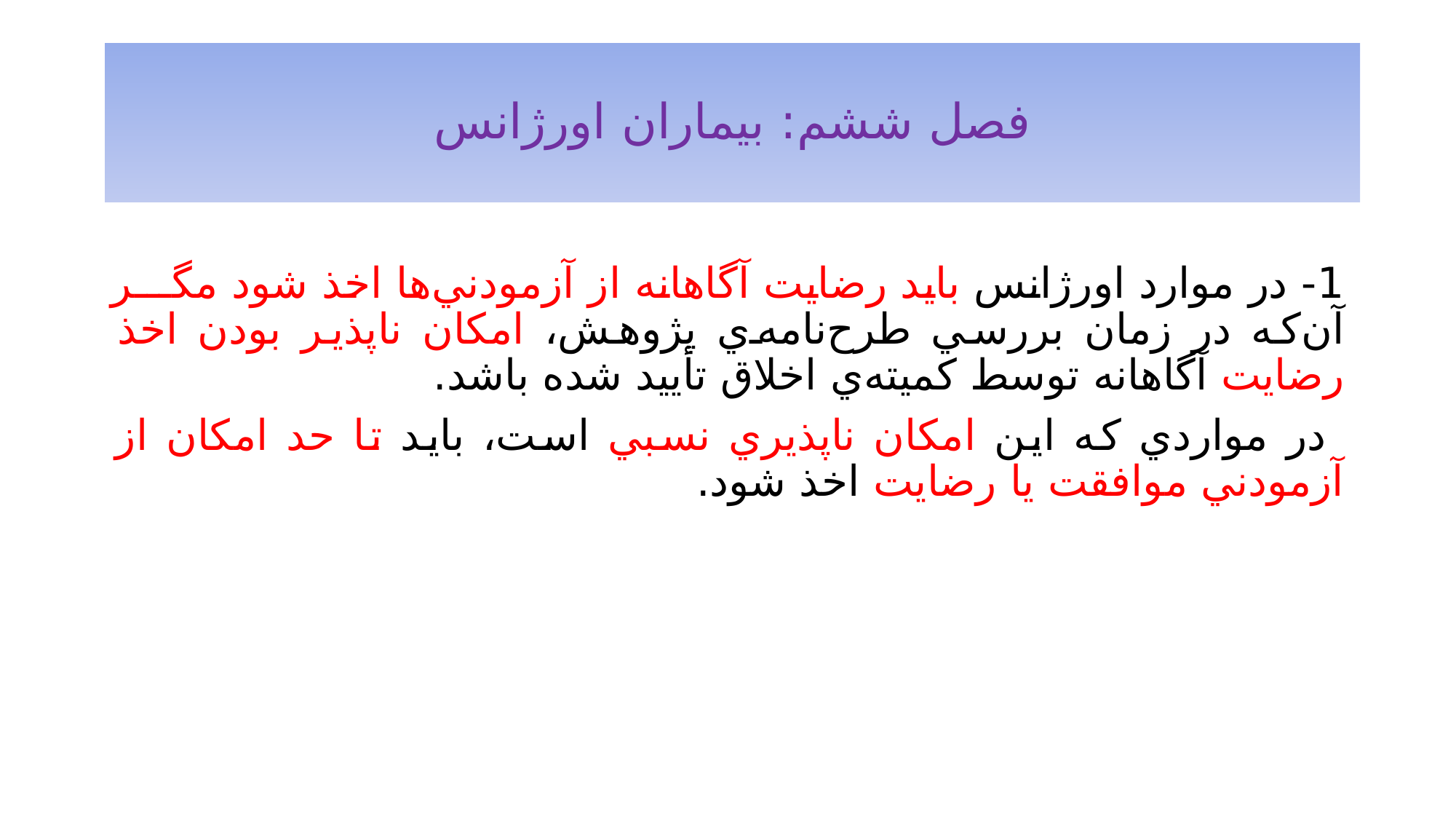

# فصل ششم: بيماران اورژانس
1- در موارد اورژانس بايد رضايت آگاهانه از آزمودني‌ها اخذ شود مگـــر آن‌که در زمان بررسي طرح‌نامه‌ي پژوهش، امکان ناپذير بودن اخذ رضايت آگاهانه توسط كميته‌ي اخلاق تأييد شده باشد.
 در مواردي که اين امکان ناپذيري نسبي است، بايد تا حد امکان از آزمودني موافقت يا رضايت اخذ شود.